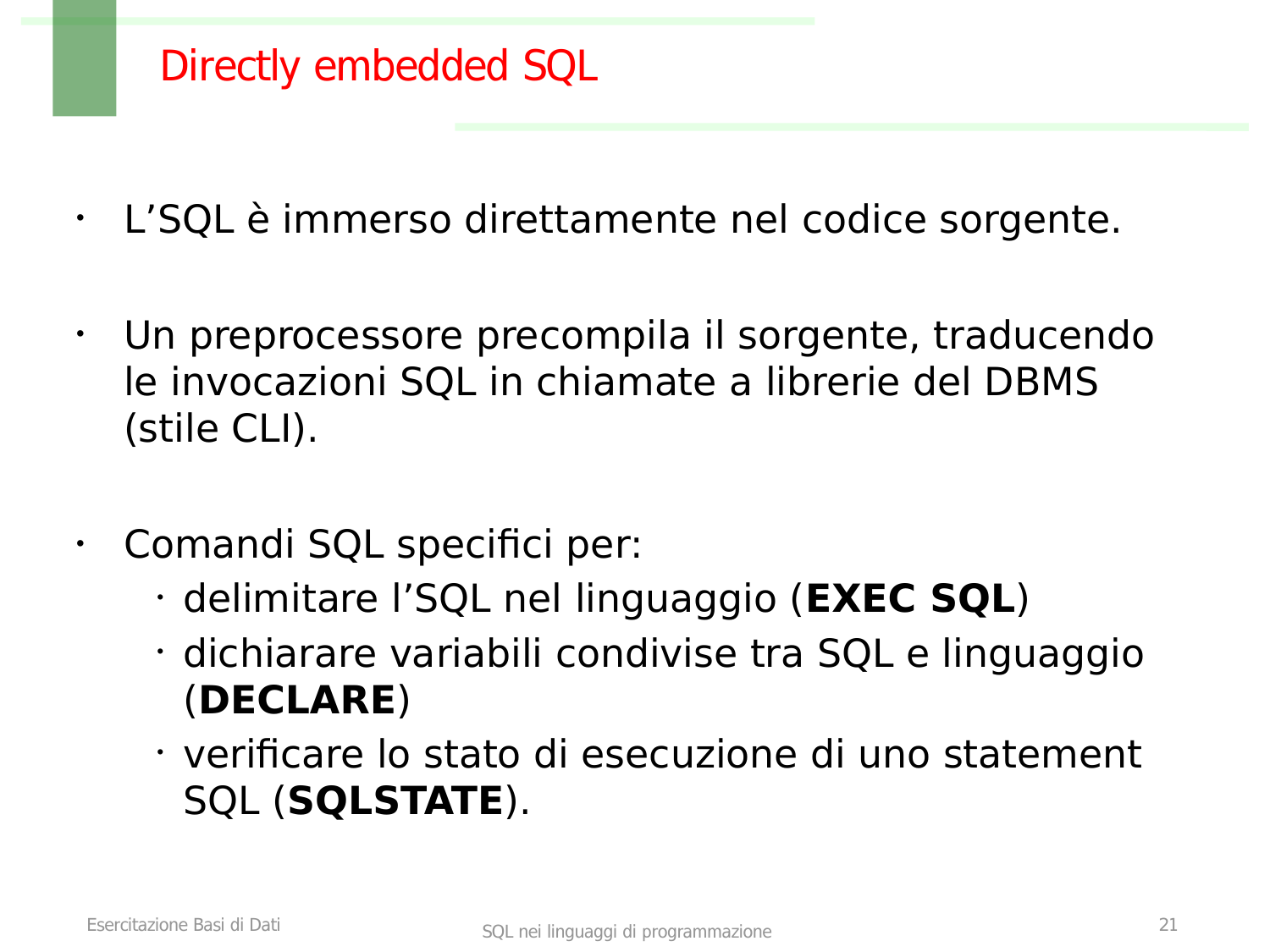

# Directly embedded SQL
L’SQL è immerso direttamente nel codice sorgente.

Un preprocessore precompila il sorgente, traducendo le invocazioni SQL in chiamate a librerie del DBMS (stile CLI).

Comandi SQL specifici per:
delimitare l’SQL nel linguaggio (EXEC SQL)
dichiarare variabili condivise tra SQL e linguaggio (DECLARE)
verificare lo stato di esecuzione di uno statement SQL (SQLSTATE).
SQL nei linguaggi di programmazione